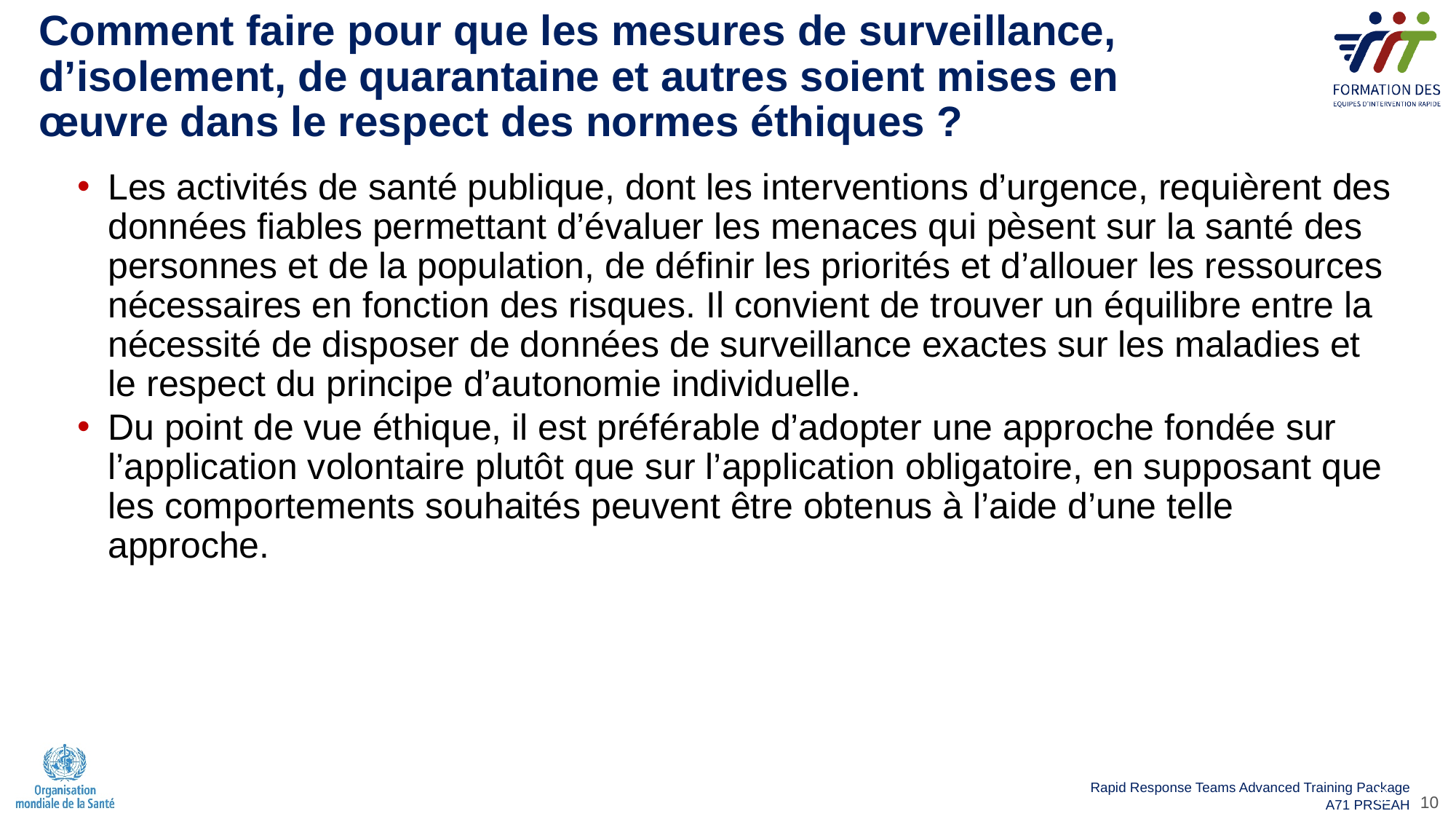

# Comment faire pour que les mesures de surveillance, d’isolement, de quarantaine et autres soient mises en œuvre dans le respect des normes éthiques ?
Les activités de santé publique, dont les interventions d’urgence, requièrent des données fiables permettant d’évaluer les menaces qui pèsent sur la santé des personnes et de la population, de définir les priorités et d’allouer les ressources nécessaires en fonction des risques. Il convient de trouver un équilibre entre la nécessité de disposer de données de surveillance exactes sur les maladies et le respect du principe d’autonomie individuelle.
Du point de vue éthique, il est préférable d’adopter une approche fondée sur l’application volontaire plutôt que sur l’application obligatoire, en supposant que les comportements souhaités peuvent être obtenus à l’aide d’une telle approche.
10